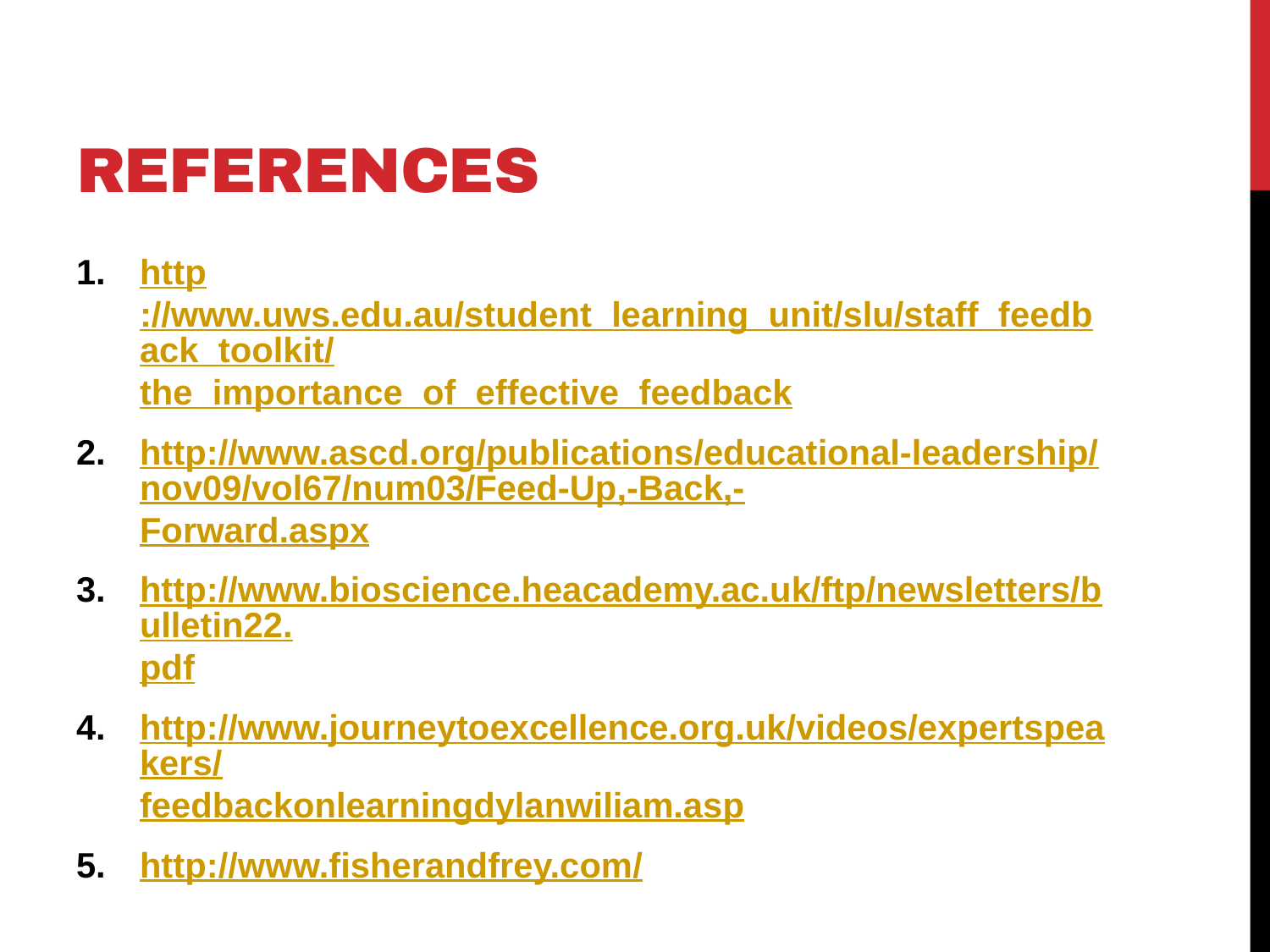

# references
http://www.uws.edu.au/student_learning_unit/slu/staff_feedback_toolkit/the_importance_of_effective_feedback
http://www.ascd.org/publications/educational-leadership/nov09/vol67/num03/Feed-Up,-Back,-Forward.aspx
http://www.bioscience.heacademy.ac.uk/ftp/newsletters/bulletin22.pdf
http://www.journeytoexcellence.org.uk/videos/expertspeakers/feedbackonlearningdylanwiliam.asp
http://www.fisherandfrey.com/